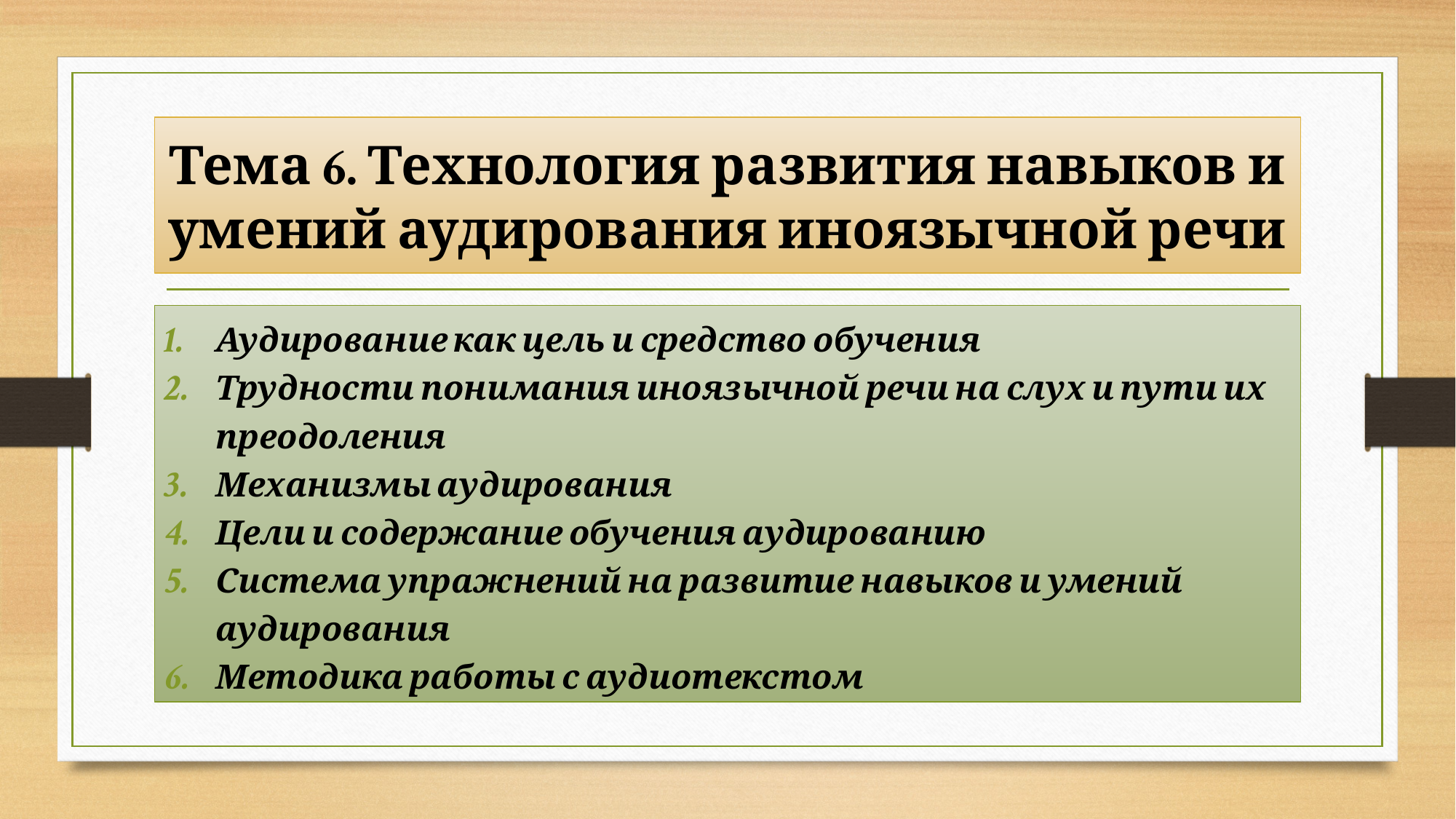

# Тема 6. Технология развития навыков и умений аудирования иноязычной речи
Аудирование как цель и средство обучения
Трудности понимания иноязычной речи на слух и пути их преодоления
Механизмы аудирования
Цели и содержание обучения аудированию
Система упражнений на развитие навыков и умений аудирования
Методика работы с аудиотекстом